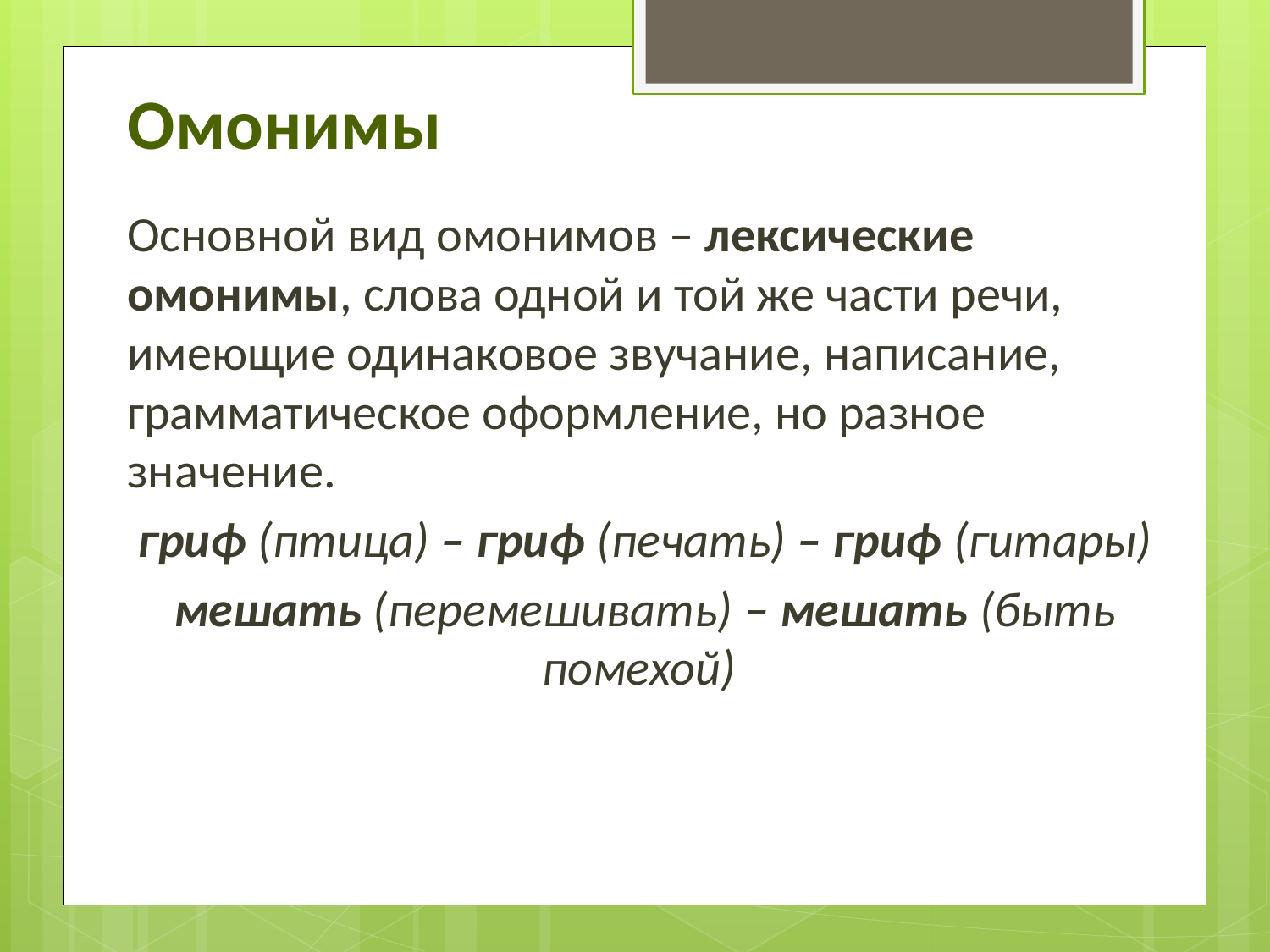

# Омонимы
Основной вид омонимов – лексические омонимы, слова одной и той же части речи, имеющие одинаковое звучание, написание, грамматическое оформление, но разное значение.
гриф (птица) – гриф (печать) – гриф (гитары)
мешать (перемешивать) – мешать (быть помехой)